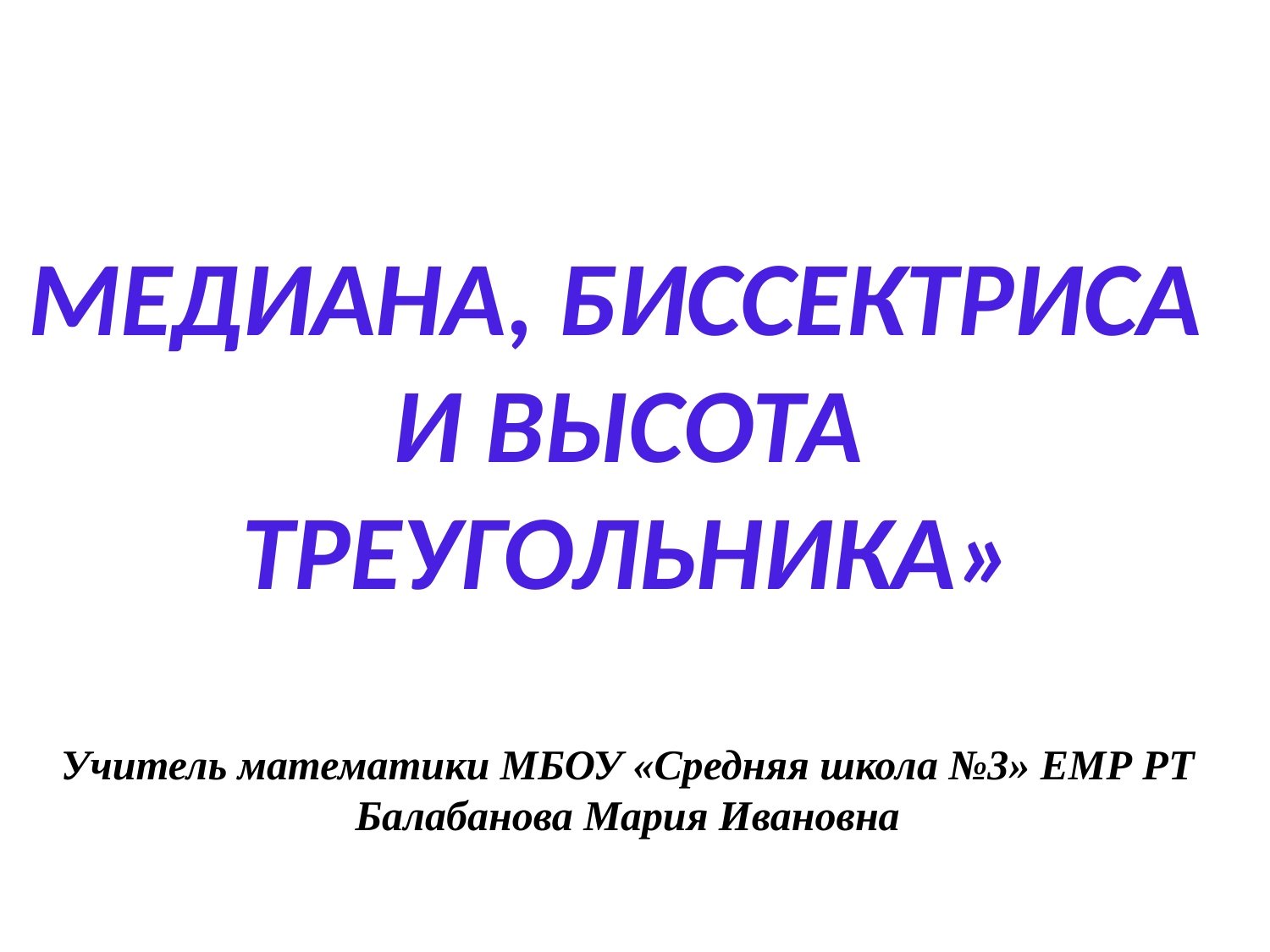

МЕДИАНА, БИССЕКТРИСА  И ВЫСОТА ТРЕУГОЛЬНИКА»

Учитель математики МБОУ «Средняя школа №3» ЕМР РТ
Балабанова Мария Ивановна